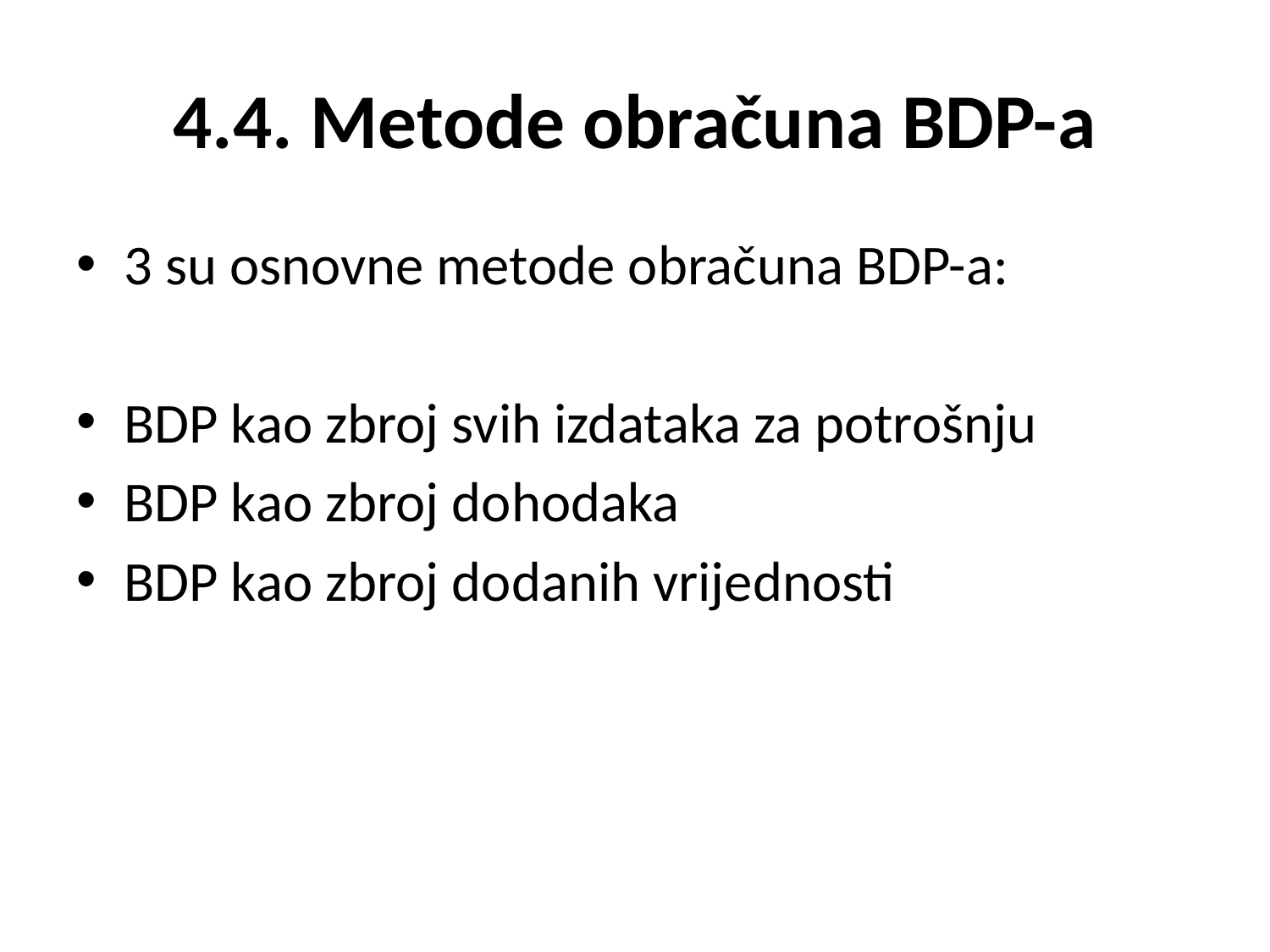

# 4.4. Metode obračuna BDP-a
3 su osnovne metode obračuna BDP-a:

BDP kao zbroj svih izdataka za potrošnju
BDP kao zbroj dohodaka
BDP kao zbroj dodanih vrijednosti